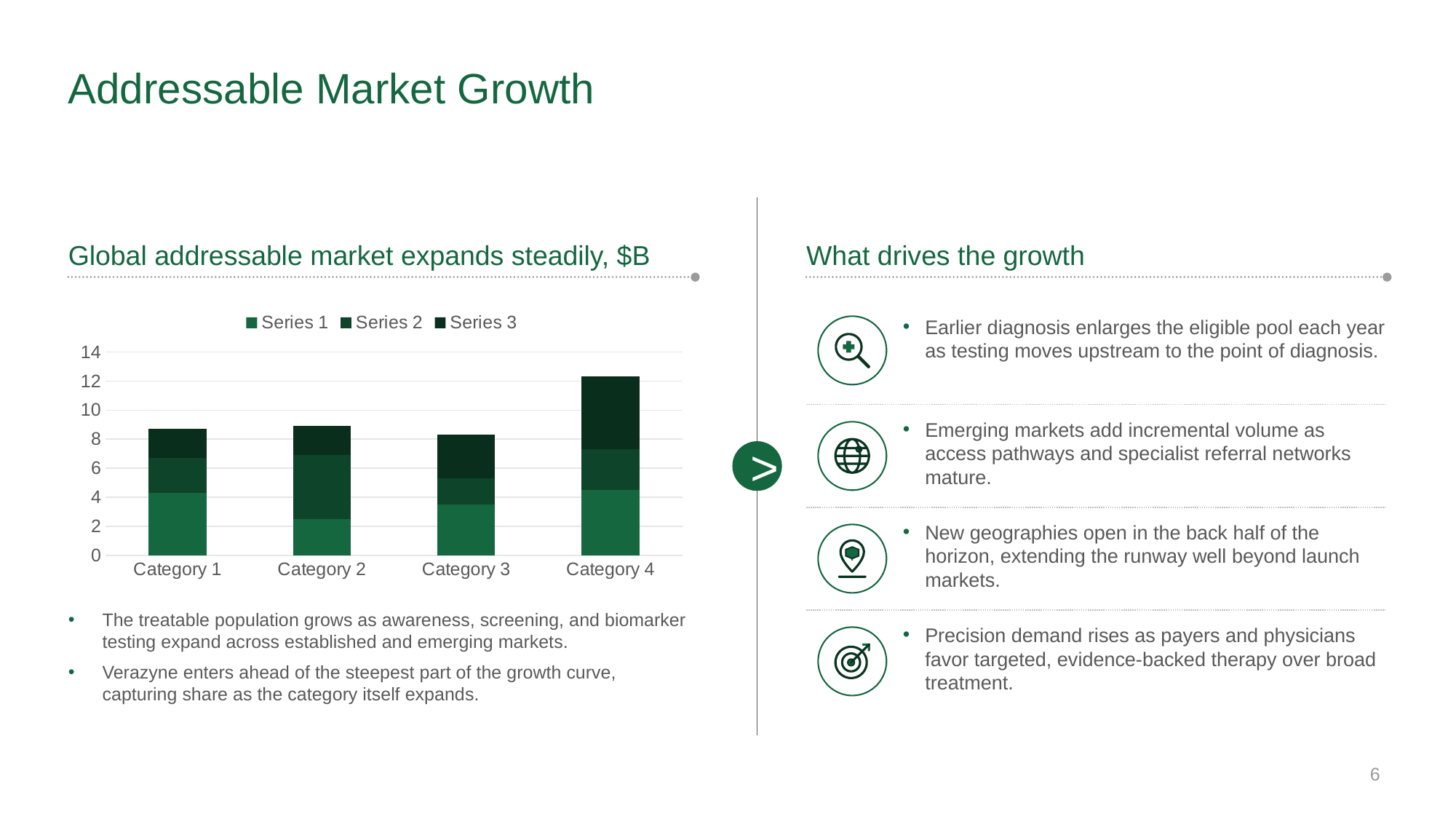

# Addressable Market Growth
Global addressable market expands steadily, $B
What drives the growth

### Chart

| Category | Series 1 | Series 2 | Series 3 |
|---|---|---|---|
| Category 1 | 4.3 | 2.4 | 2.0 |
| Category 2 | 2.5 | 4.4 | 2.0 |
| Category 3 | 3.5 | 1.8 | 3.0 |
| Category 4 | 4.5 | 2.8 | 5.0 |
Earlier diagnosis enlarges the eligible pool each year as testing moves upstream to the point of diagnosis.

Emerging markets add incremental volume as access pathways and specialist referral networks mature.

>
New geographies open in the back half of the horizon, extending the runway well beyond launch markets.

The treatable population grows as awareness, screening, and biomarker testing expand across established and emerging markets.
Verazyne enters ahead of the steepest part of the growth curve, capturing share as the category itself expands.
Precision demand rises as payers and physicians favor targeted, evidence-backed therapy over broad treatment.

6